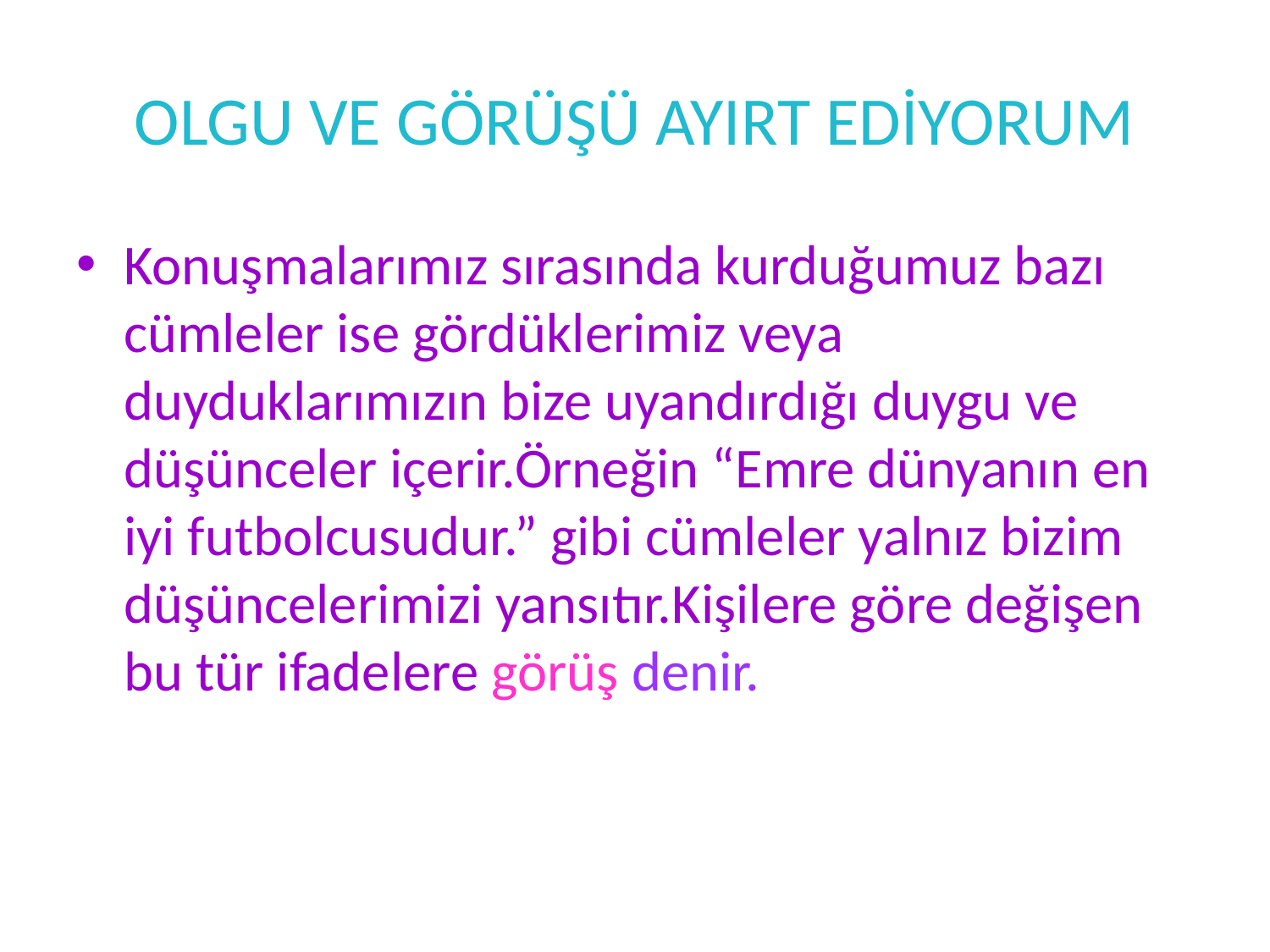

# OLGU VE GÖRÜŞÜ AYIRT EDİYORUM
Konuşmalarımız sırasında kurduğumuz bazı cümleler ise gördüklerimiz veya duyduklarımızın bize uyandırdığı duygu ve düşünceler içerir.Örneğin “Emre dünyanın en iyi futbolcusudur.” gibi cümleler yalnız bizim düşüncelerimizi yansıtır.Kişilere göre değişen bu tür ifadelere görüş denir.